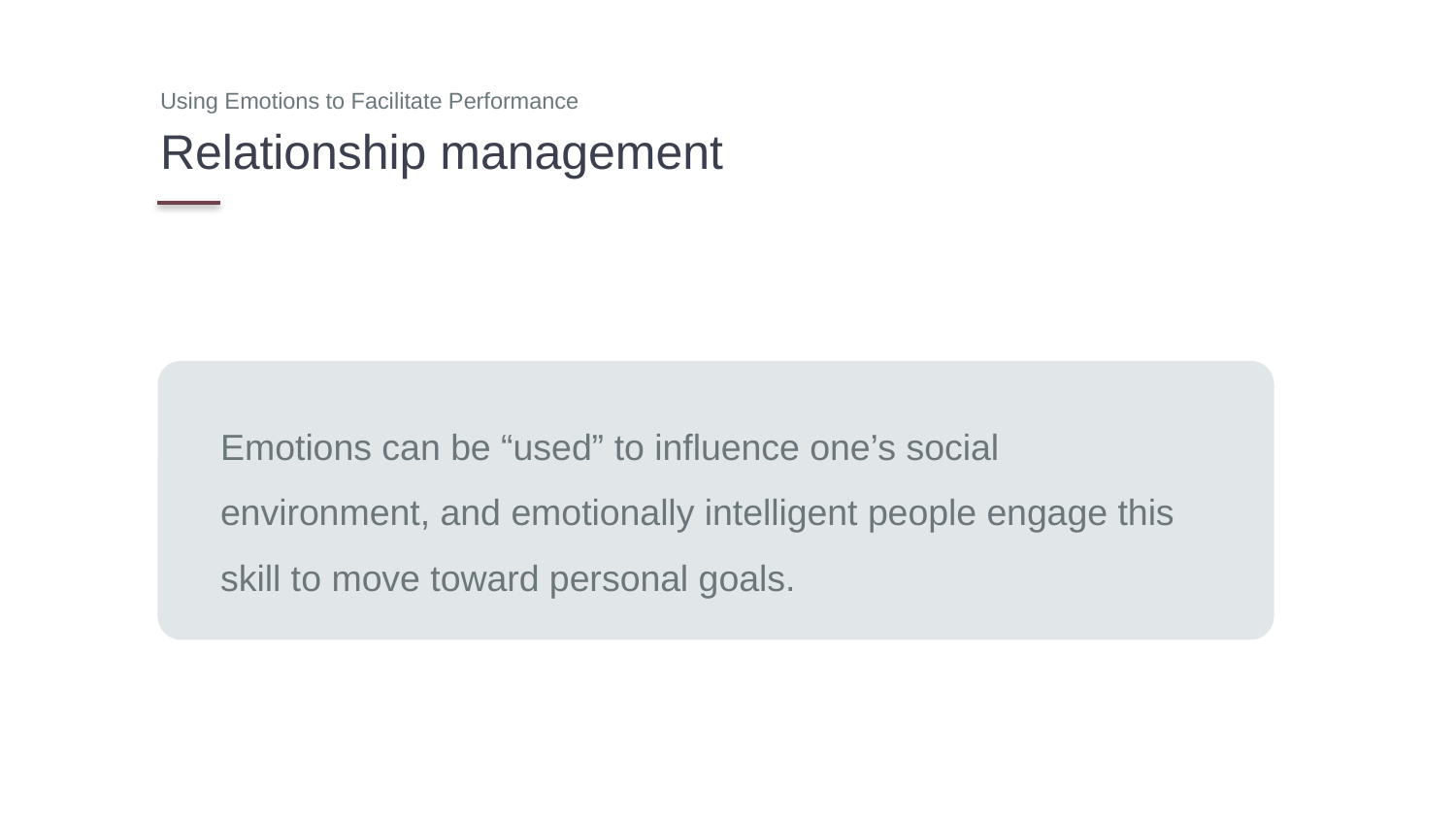

Using Emotions to Facilitate Performance
# Relationship management
Emotions can be “used” to influence one’s social environment, and emotionally intelligent people engage this skill to move toward personal goals.